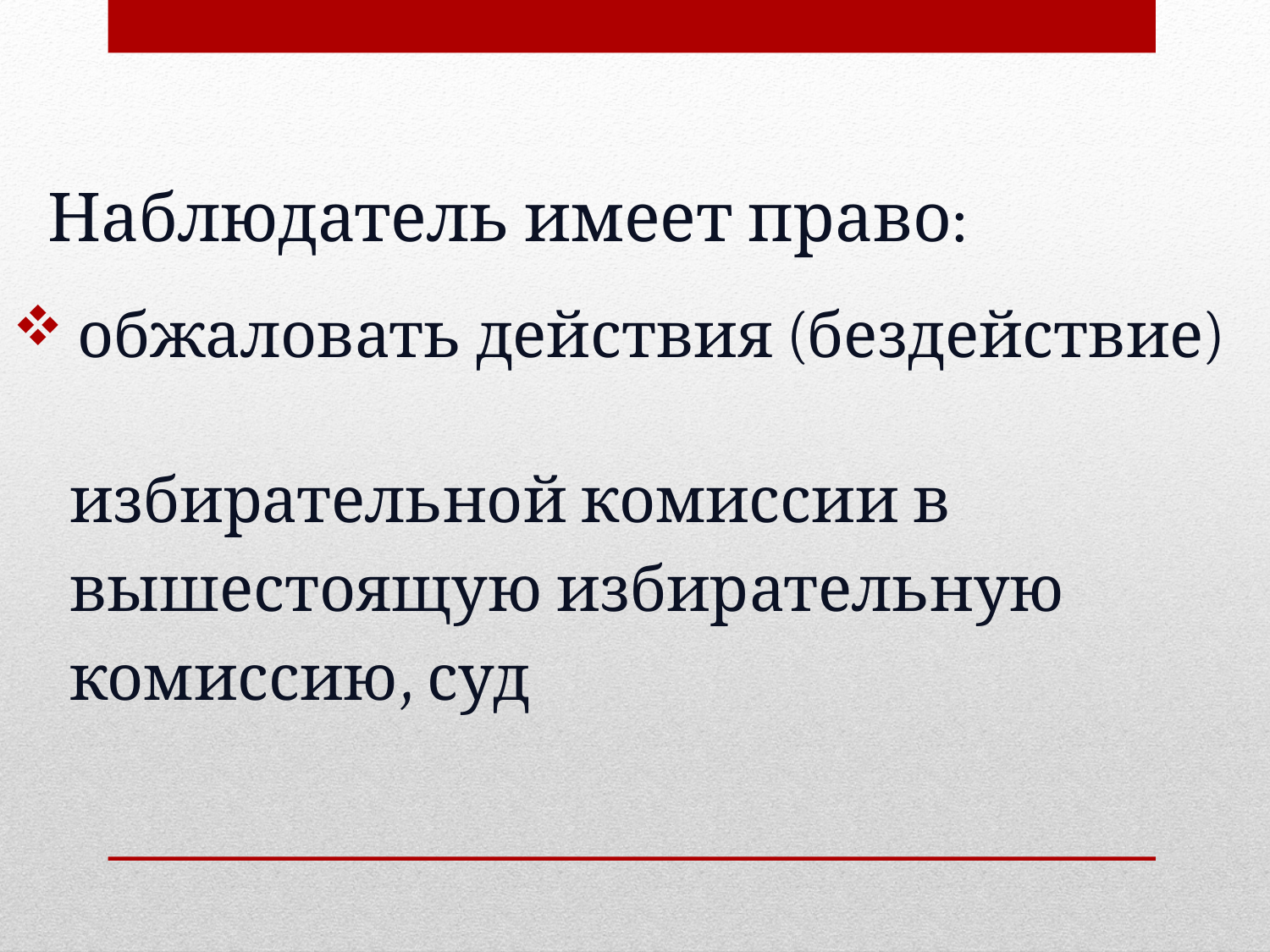

# Наблюдатель имеет право:
 обжаловать действия (бездействие)
    избирательной комиссии в
    вышестоящую избирательную
    комиссию, суд